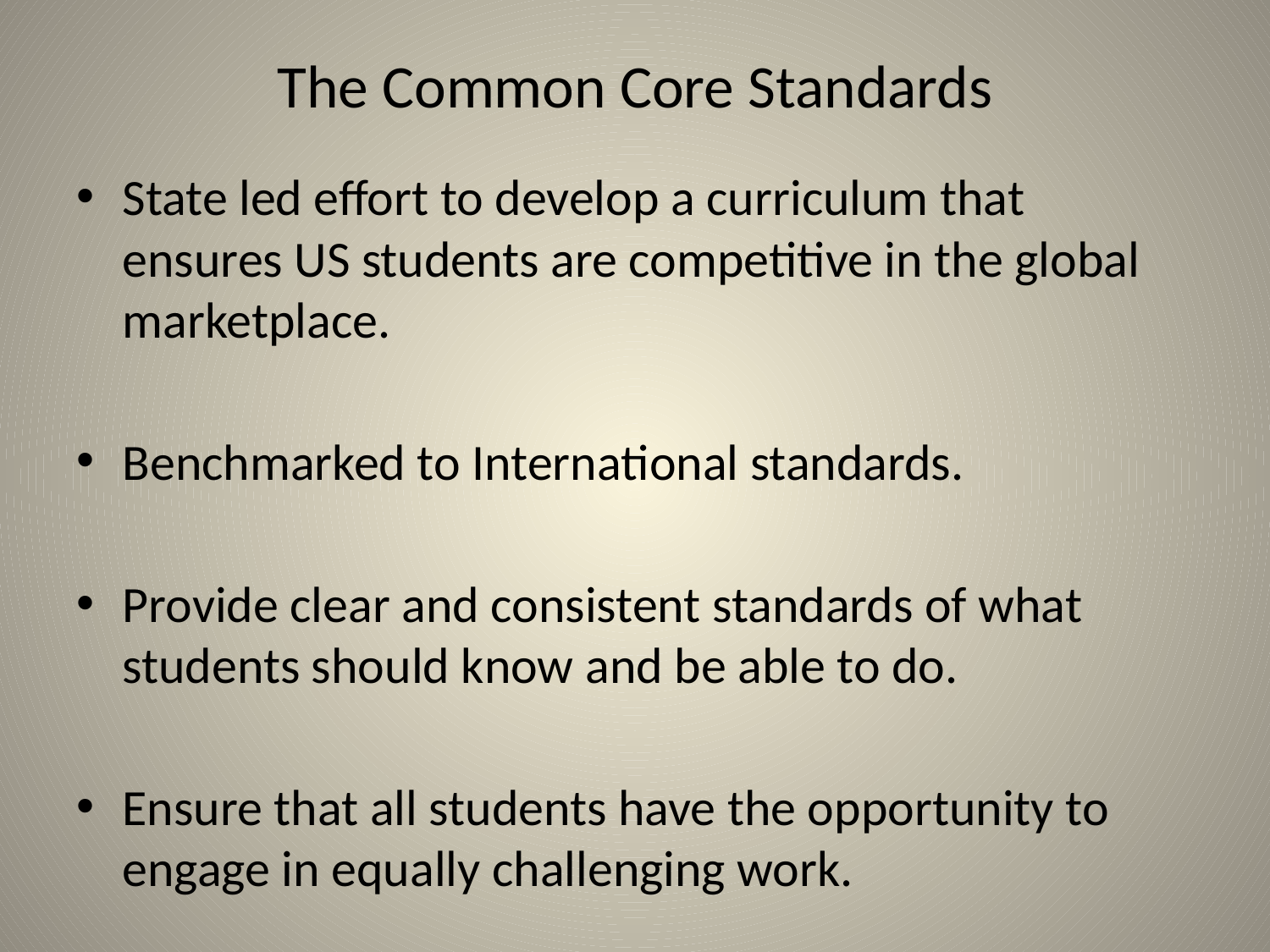

# The Common Core Standards
State led effort to develop a curriculum that ensures US students are competitive in the global marketplace.

Benchmarked to International standards.

Provide clear and consistent standards of what students should know and be able to do.

Ensure that all students have the opportunity to engage in equally challenging work.